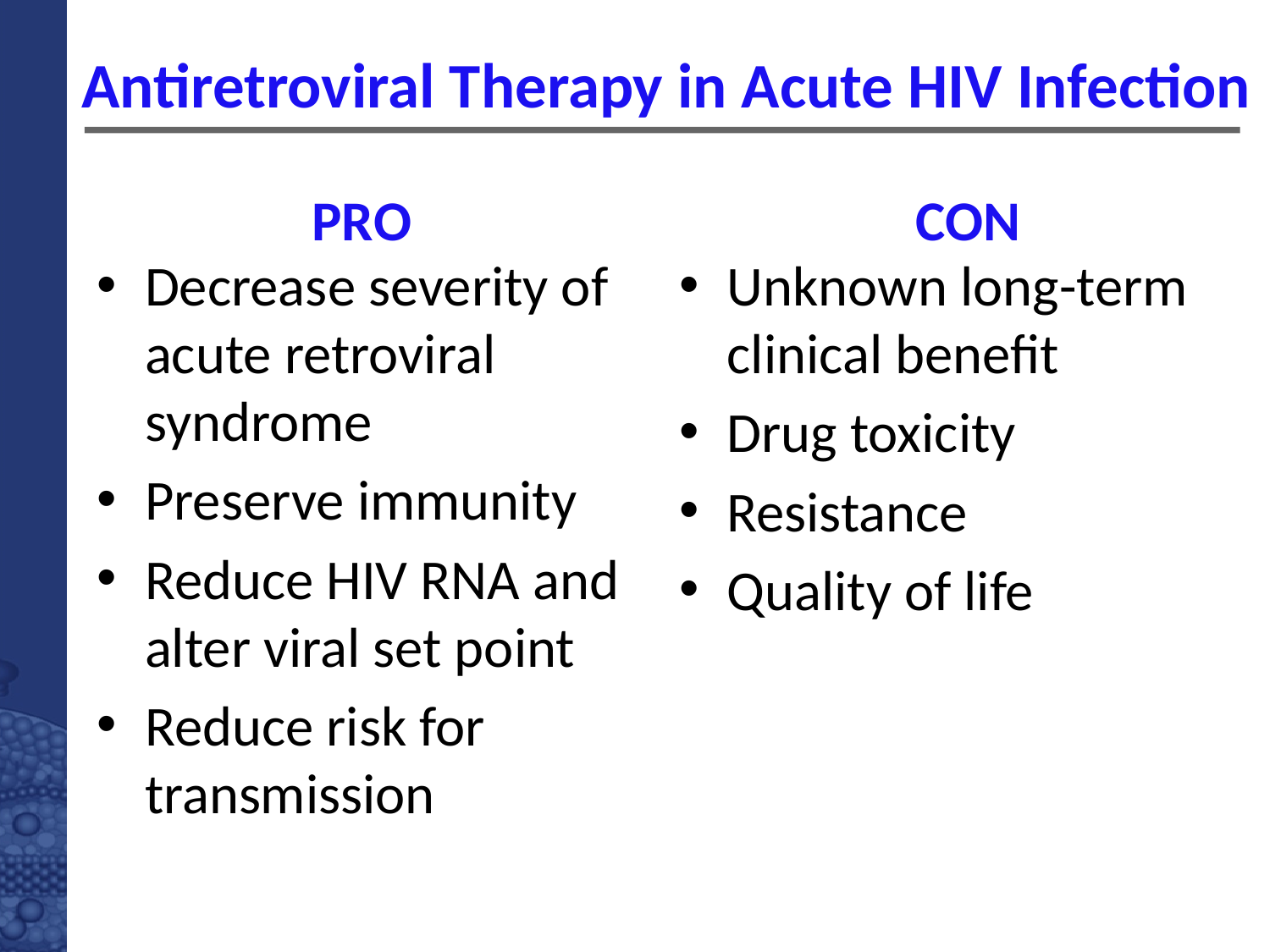

# Antiretroviral Therapy in Acute HIV Infection
PRO
CON
Decrease severity of acute retroviral syndrome
Preserve immunity
Reduce HIV RNA and alter viral set point
Reduce risk for transmission

Unknown long-term clinical benefit
Drug toxicity
Resistance
Quality of life